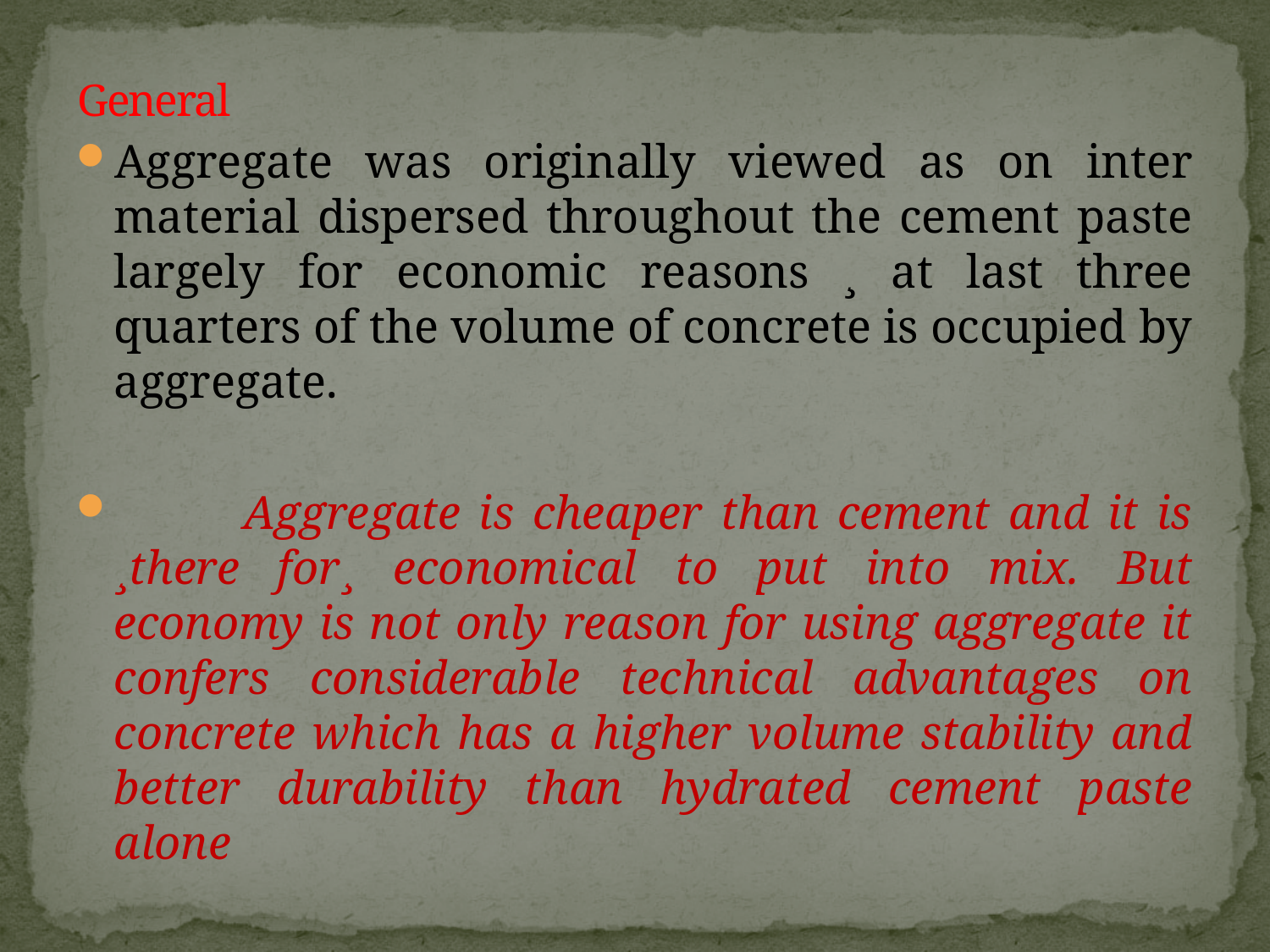

# General
Aggregate was originally viewed as on inter material dispersed throughout the cement paste largely for economic reasons ¸ at last three quarters of the volume of concrete is occupied by aggregate.

       Aggregate is cheaper than cement and it is ¸there for¸ economical to put into mix. But economy is not only reason for using aggregate it confers considerable technical advantages on concrete which has a higher volume stability and better durability than hydrated cement paste alone